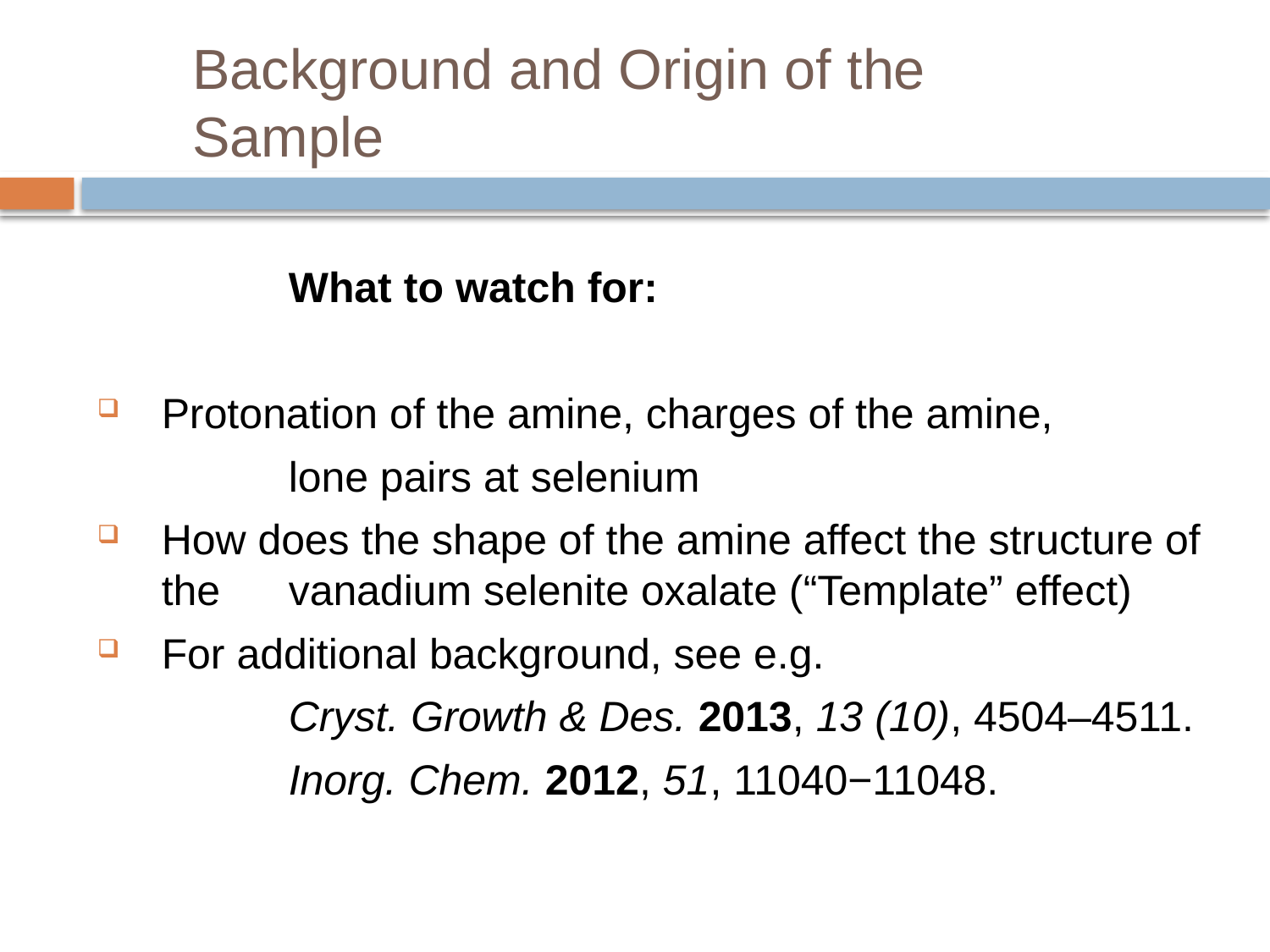

Background and Origin of the Sample
		What to watch for:

Protonation of the amine, charges of the amine,
		lone pairs at selenium
How does the shape of the amine affect the structure of the 	vanadium selenite oxalate (“Template” effect)
For additional background, see e.g.
		Cryst. Growth & Des. 2013, 13 (10), 4504–4511.
		Inorg. Chem. 2012, 51, 11040−11048.